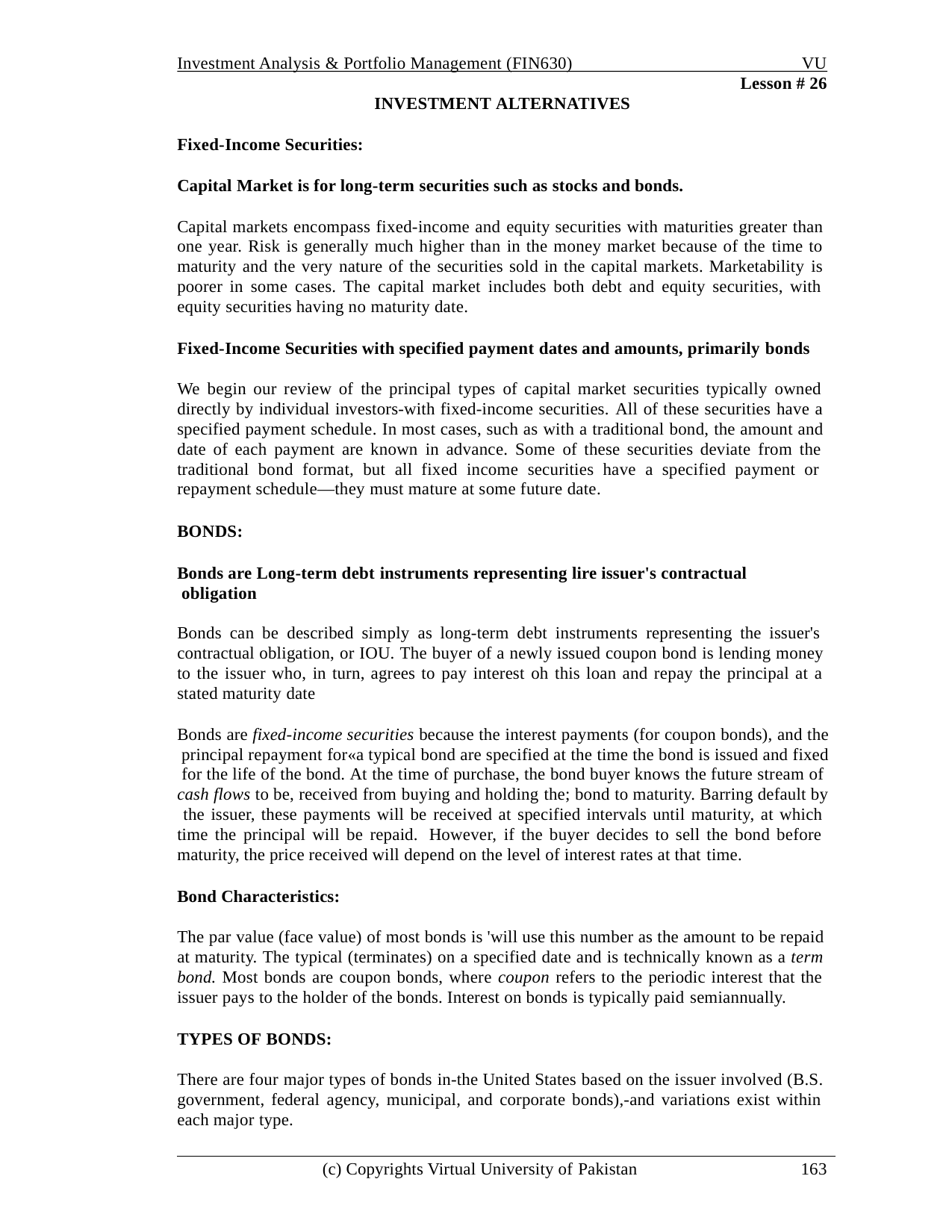

Investment Analysis & Portfolio Management (FIN630)
VU
Lesson # 26

INVESTMENT ALTERNATIVES

Fixed-Income Securities:

Capital Market is for long-term securities such as stocks and bonds.

Capital markets encompass fixed-income and equity securities with maturities greater than  one year. Risk is generally much higher than in the money market because of the time to  maturity and the very nature of the securities sold in the capital markets. Marketability is  poorer in some cases. The capital market includes both debt and equity securities, with  equity securities having no maturity date.

Fixed-Income Securities with specified payment dates and amounts, primarily bonds

We begin our review of the principal types of capital market securities typically owned  directly by individual investors-with fixed-income securities. All of these securities have a  specified payment schedule. In most cases, such as with a traditional bond, the amount and  date of each payment are known in advance. Some of these securities deviate from the  traditional bond format, but all fixed income securities have a specified payment or  repayment schedule—they must mature at some future date.

BONDS:

Bonds are Long-term debt instruments representing lire issuer's contractual  obligation

Bonds can be described simply as long-term debt instruments representing the issuer's  contractual obligation, or IOU. The buyer of a newly issued coupon bond is lending money  to the issuer who, in turn, agrees to pay interest oh this loan and repay the principal at a  stated maturity date

Bonds are fixed-income securities because the interest payments (for coupon bonds), and the  principal repayment for«a typical bond are specified at the time the bond is issued and fixed  for the life of the bond. At the time of purchase, the bond buyer knows the future stream of  cash flows to be, received from buying and holding the; bond to maturity. Barring default by  the issuer, these payments will be received at specified intervals until maturity, at which  time the principal will be repaid. However, if the buyer decides to sell the bond before  maturity, the price received will depend on the level of interest rates at that time.

Bond Characteristics:

The par value (face value) of most bonds is 'will use this number as the amount to be repaid  at maturity. The typical (terminates) on a specified date and is technically known as a term  bond. Most bonds are coupon bonds, where coupon refers to the periodic interest that the  issuer pays to the holder of the bonds. Interest on bonds is typically paid semiannually.

TYPES OF BONDS:

There are four major types of bonds in-the United States based on the issuer involved (B.S.  government, federal agency, municipal, and corporate bonds),-and variations exist within  each major type.
(c) Copyrights Virtual University of Pakistan
163